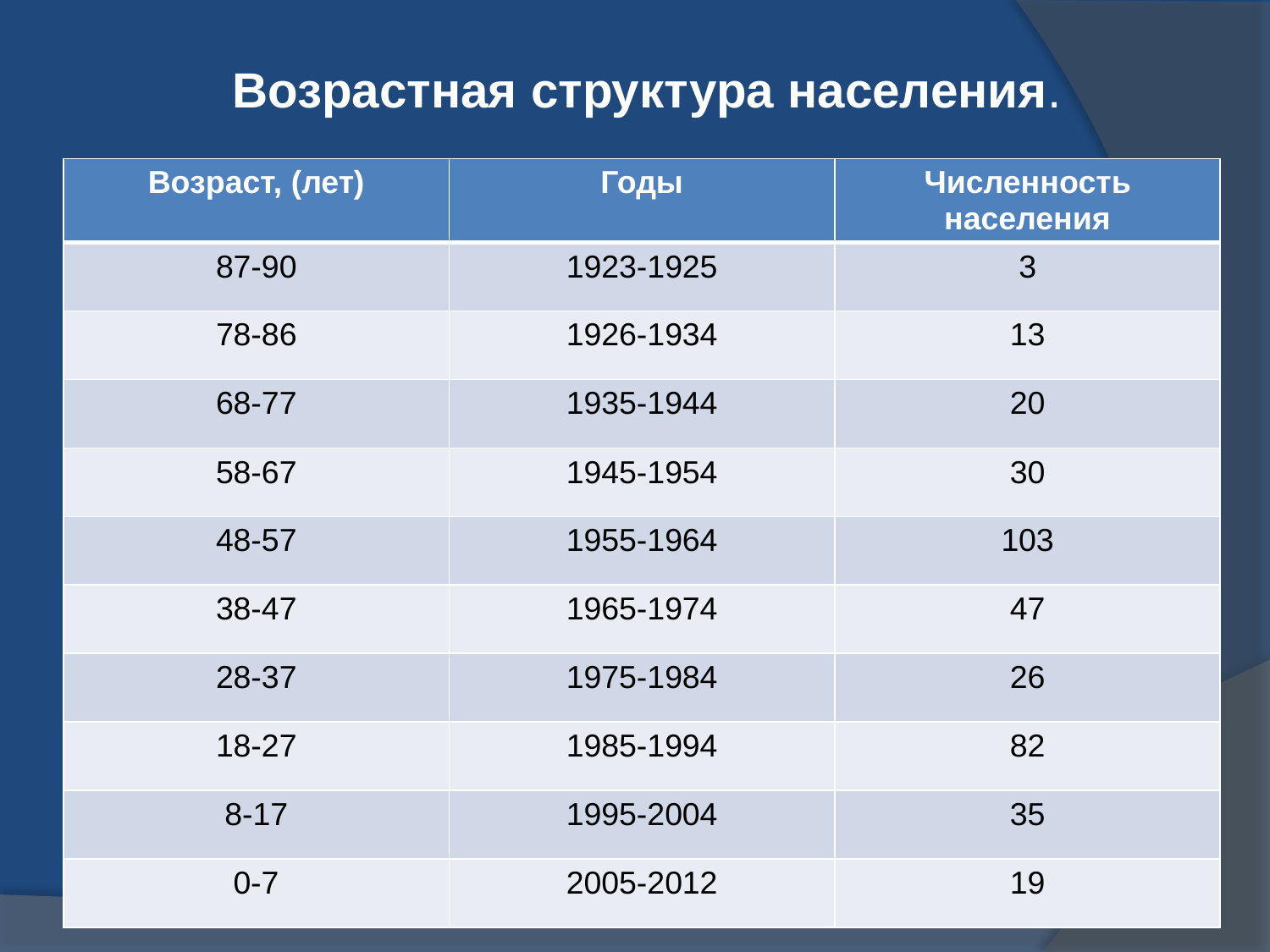

# Возрастная структура населения.
| Возраст, (лет) | Годы | Численность населения |
| --- | --- | --- |
| 87-90 | 1923-1925 | 3 |
| 78-86 | 1926-1934 | 13 |
| 68-77 | 1935-1944 | 20 |
| 58-67 | 1945-1954 | 30 |
| 48-57 | 1955-1964 | 103 |
| 38-47 | 1965-1974 | 47 |
| 28-37 | 1975-1984 | 26 |
| 18-27 | 1985-1994 | 82 |
| 8-17 | 1995-2004 | 35 |
| 0-7 | 2005-2012 | 19 |